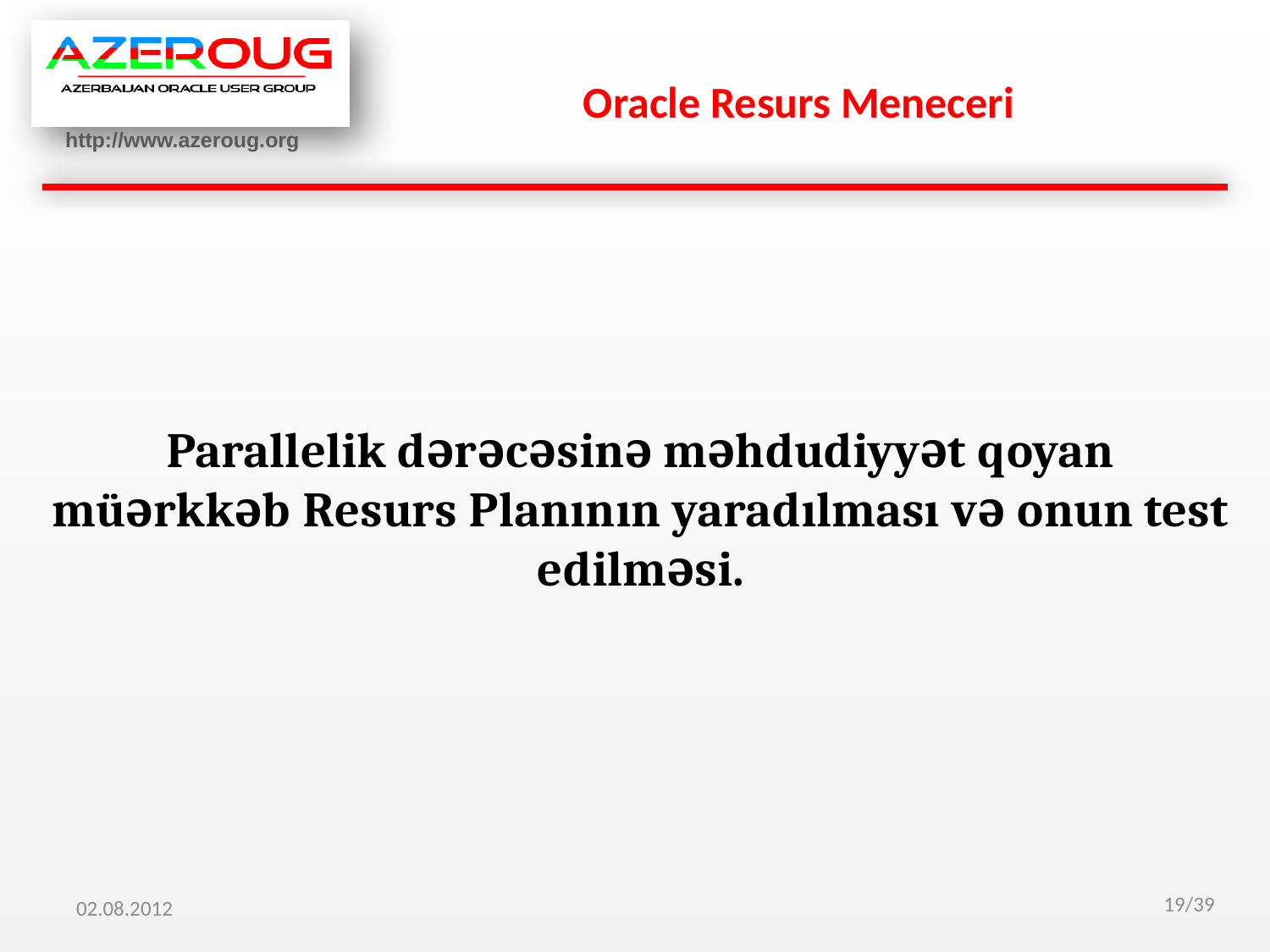

# Oracle Resurs Meneceri

Parallelik dərəcəsinə məhdudiyyət qoyan müərkkəb Resurs Planının yaradılması və onun test edilməsi.
02.08.2012